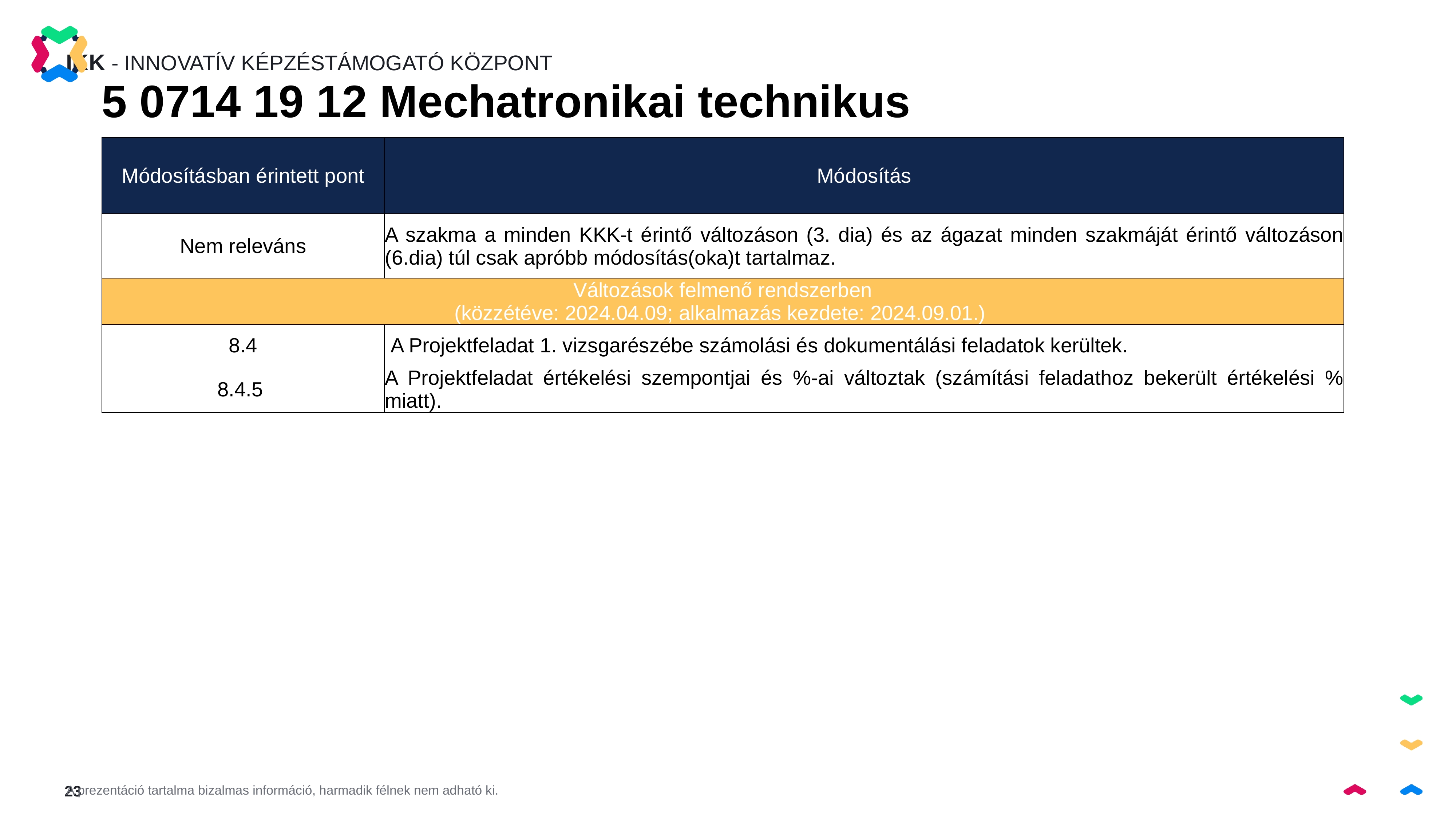

5 0714 19 12 Mechatronikai technikus
| Módosításban érintett pont | Módosítás |
| --- | --- |
| Nem releváns | A szakma a minden KKK-t érintő változáson (3. dia) és az ágazat minden szakmáját érintő változáson (6.dia) túl csak apróbb módosítás(oka)t tartalmaz. |
| Változások felmenő rendszerben (közzétéve: 2024.04.09; alkalmazás kezdete: 2024.09.01.) |  |
| 8.4 | A Projektfeladat 1. vizsgarészébe számolási és dokumentálási feladatok kerültek. |
| 8.4.5 | A Projektfeladat értékelési szempontjai és %-ai változtak (számítási feladathoz bekerült értékelési % miatt). |